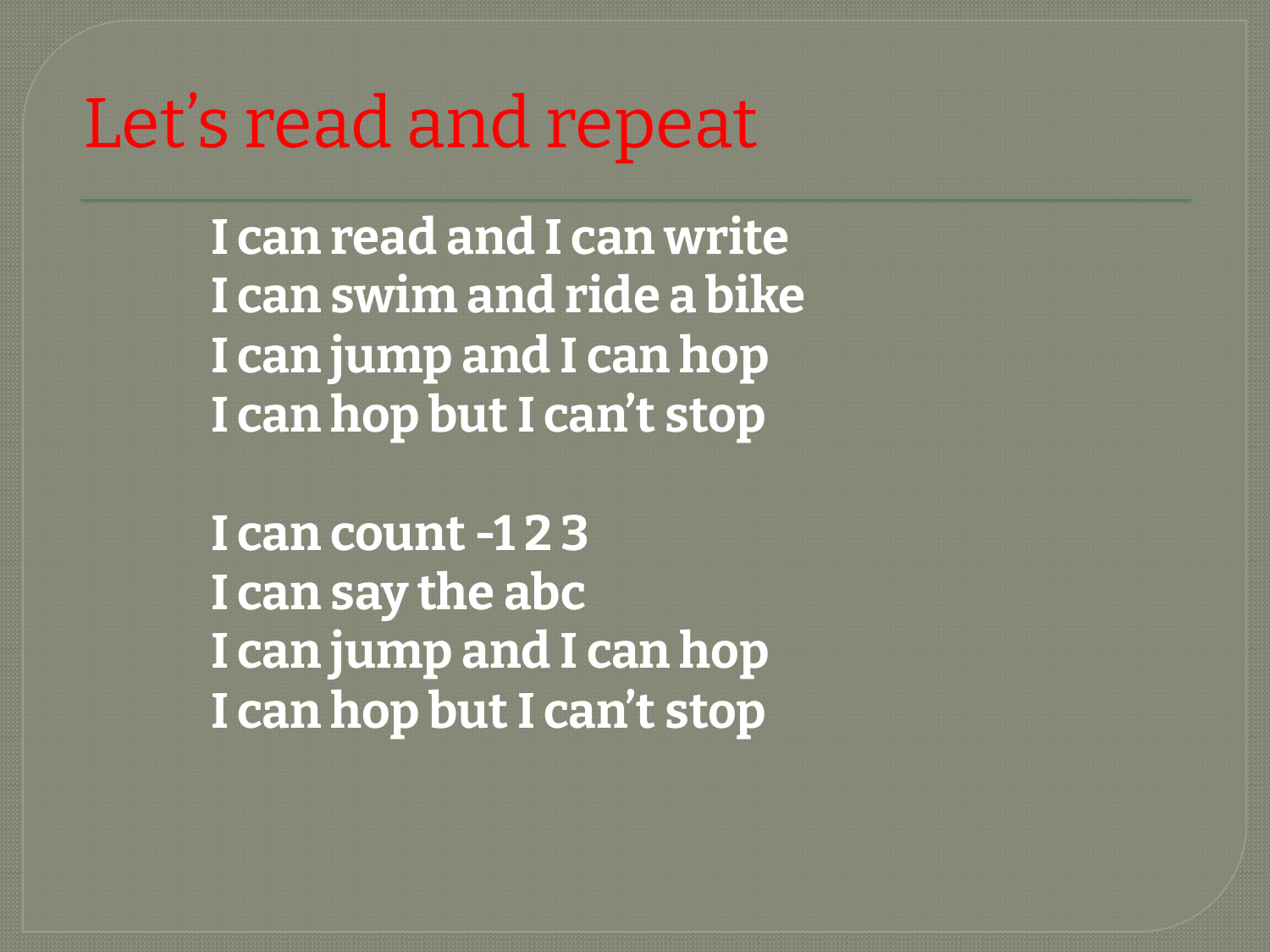

# Let’s read and repeat
I can read and I can write
I can swim and ride a bike
I can jump and I can hop
I can hop but I can’t stop
I can count -1 2 3
I can say the abc
I can jump and I can hop
I can hop but I can’t stop